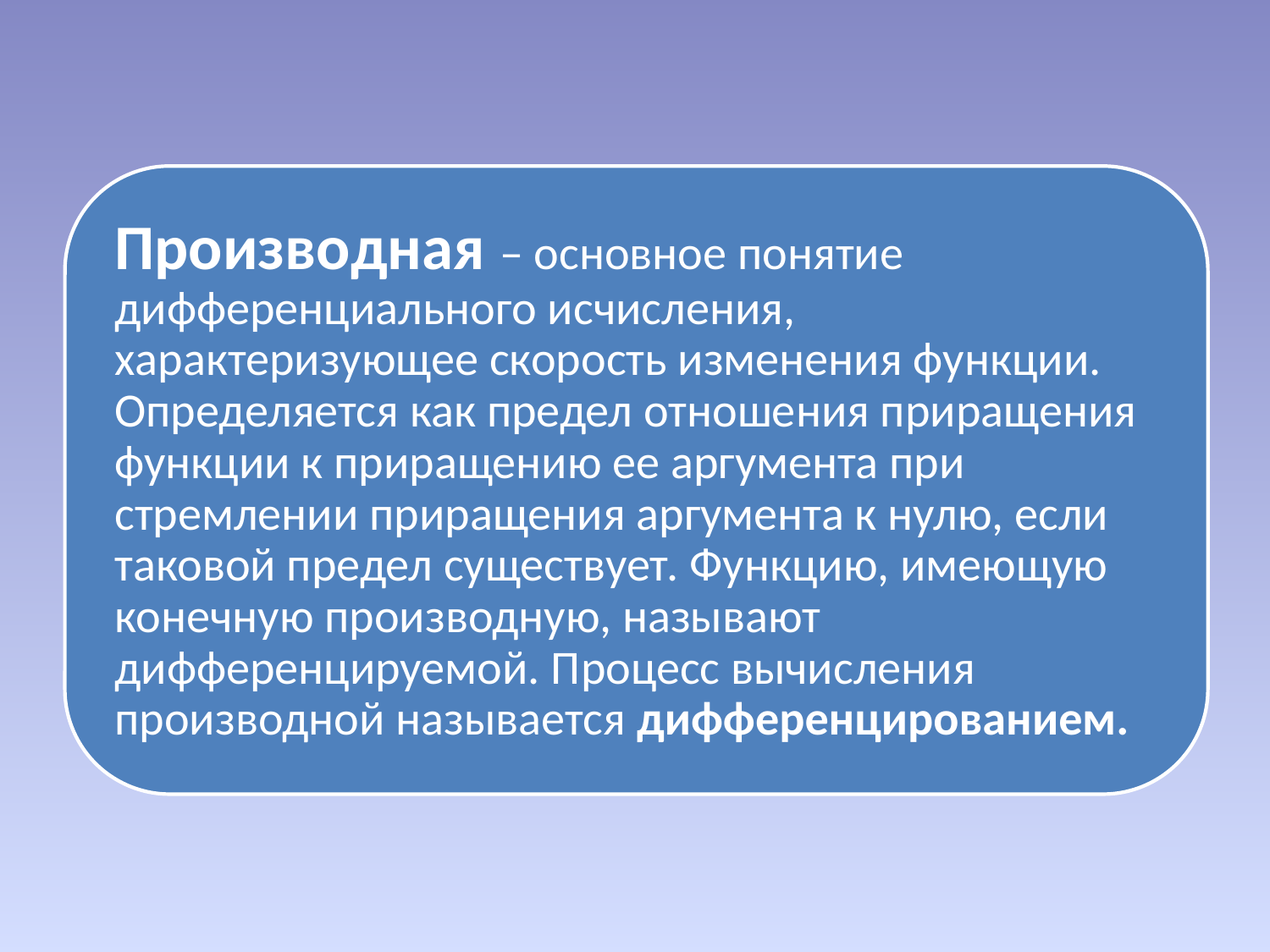

Производная – основное понятие дифференциального исчисления, характеризующее скорость изменения функции. Определяется как предел отношения приращения функции к приращению ее аргумента при стремлении приращения аргумента к нулю, если таковой предел существует. Функцию, имеющую конечную производную, называют дифференцируемой. Процесс вычисления производной называется дифференцированием.